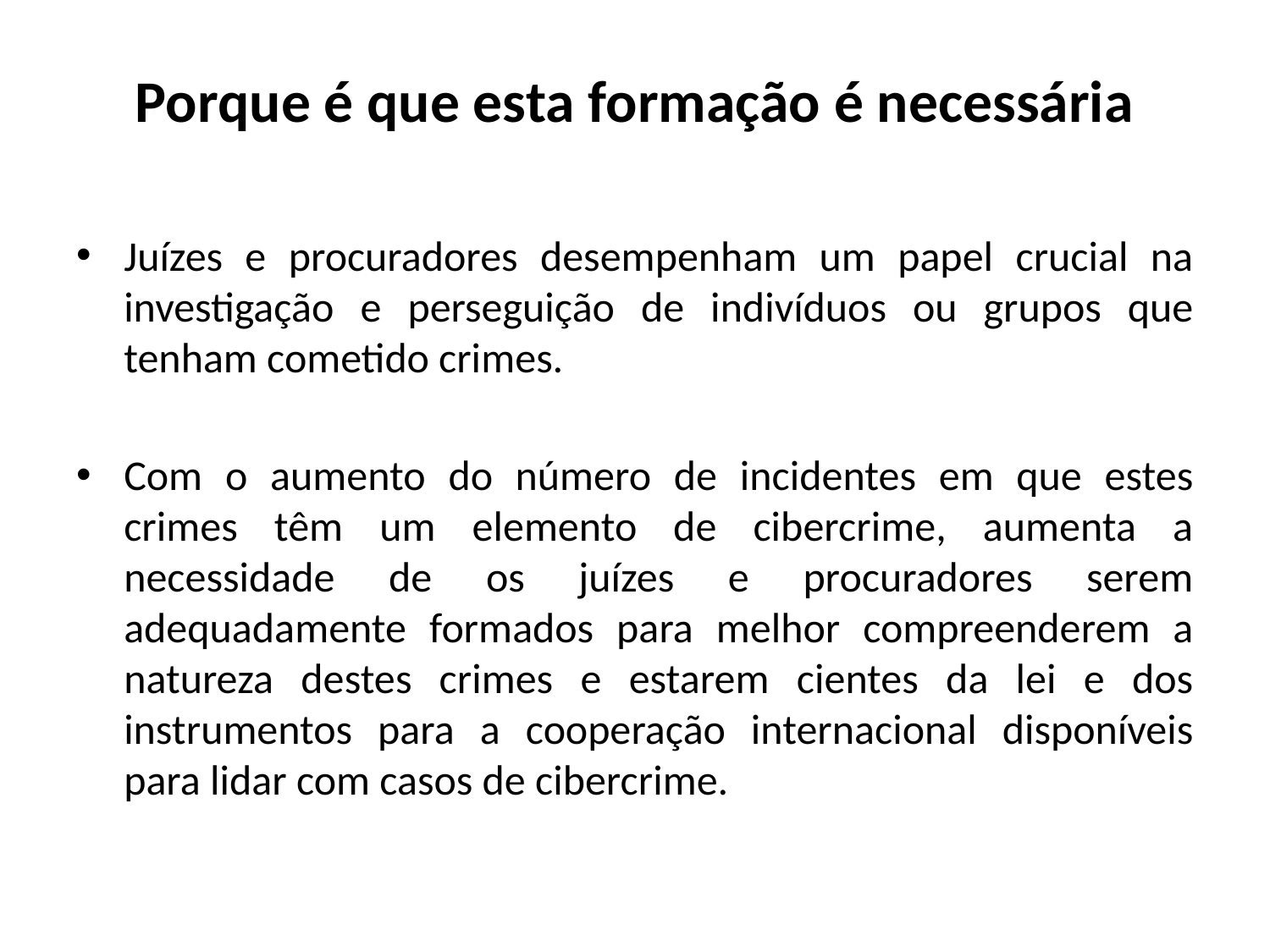

# Porque é que esta formação é necessária
Juízes e procuradores desempenham um papel crucial na investigação e perseguição de indivíduos ou grupos que tenham cometido crimes.

Com o aumento do número de incidentes em que estes crimes têm um elemento de cibercrime, aumenta a necessidade de os juízes e procuradores serem adequadamente formados para melhor compreenderem a natureza destes crimes e estarem cientes da lei e dos instrumentos para a cooperação internacional disponíveis para lidar com casos de cibercrime.